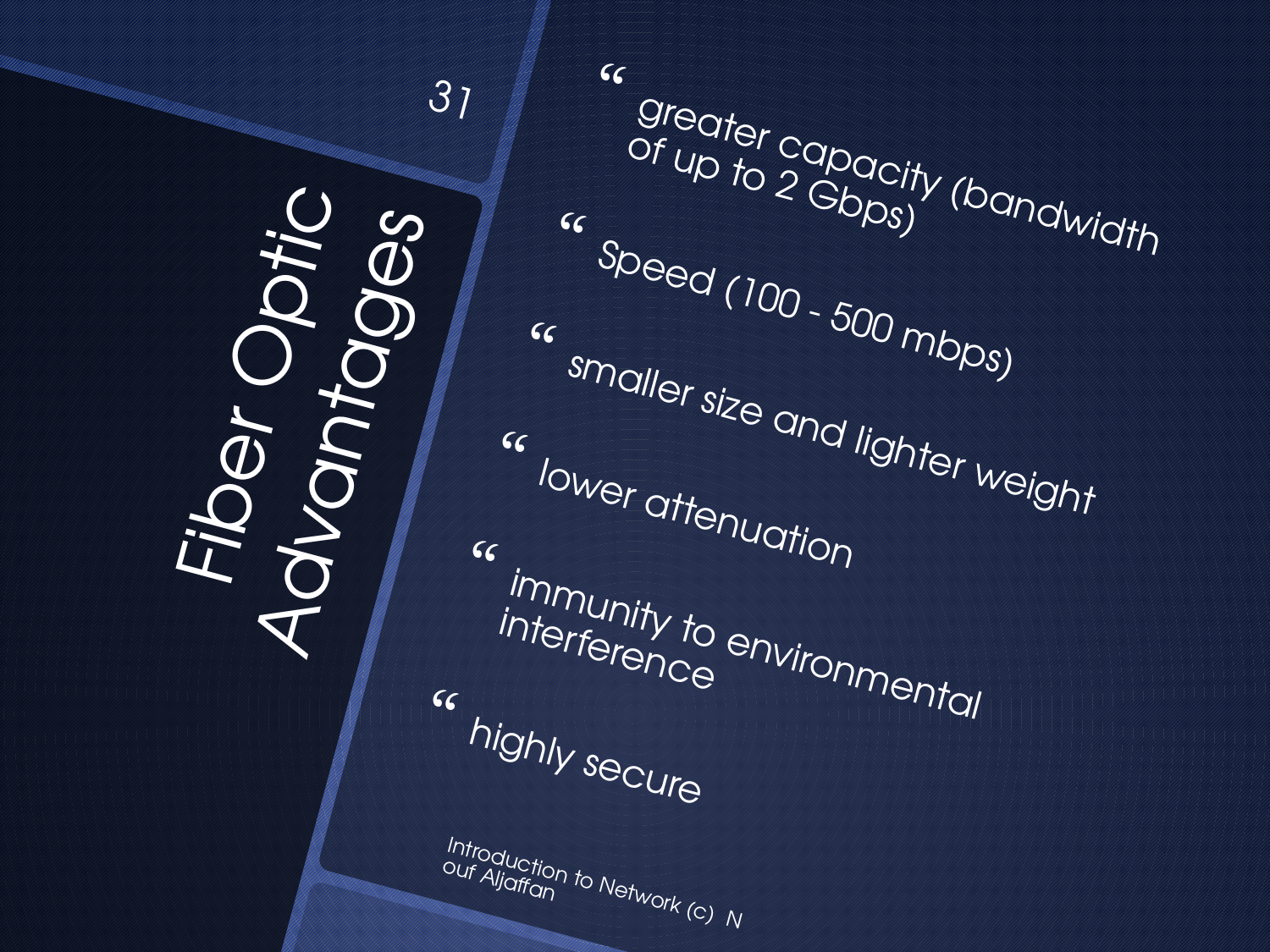

31
greater capacity (bandwidth of up to 2 Gbps)

Speed (100 - 500 mbps)

smaller size and lighter weight

lower attenuation

immunity to environmental interference

highly secure
# Fiber Optic Advantages
Introduction to Network (c)  Nouf Aljaffan